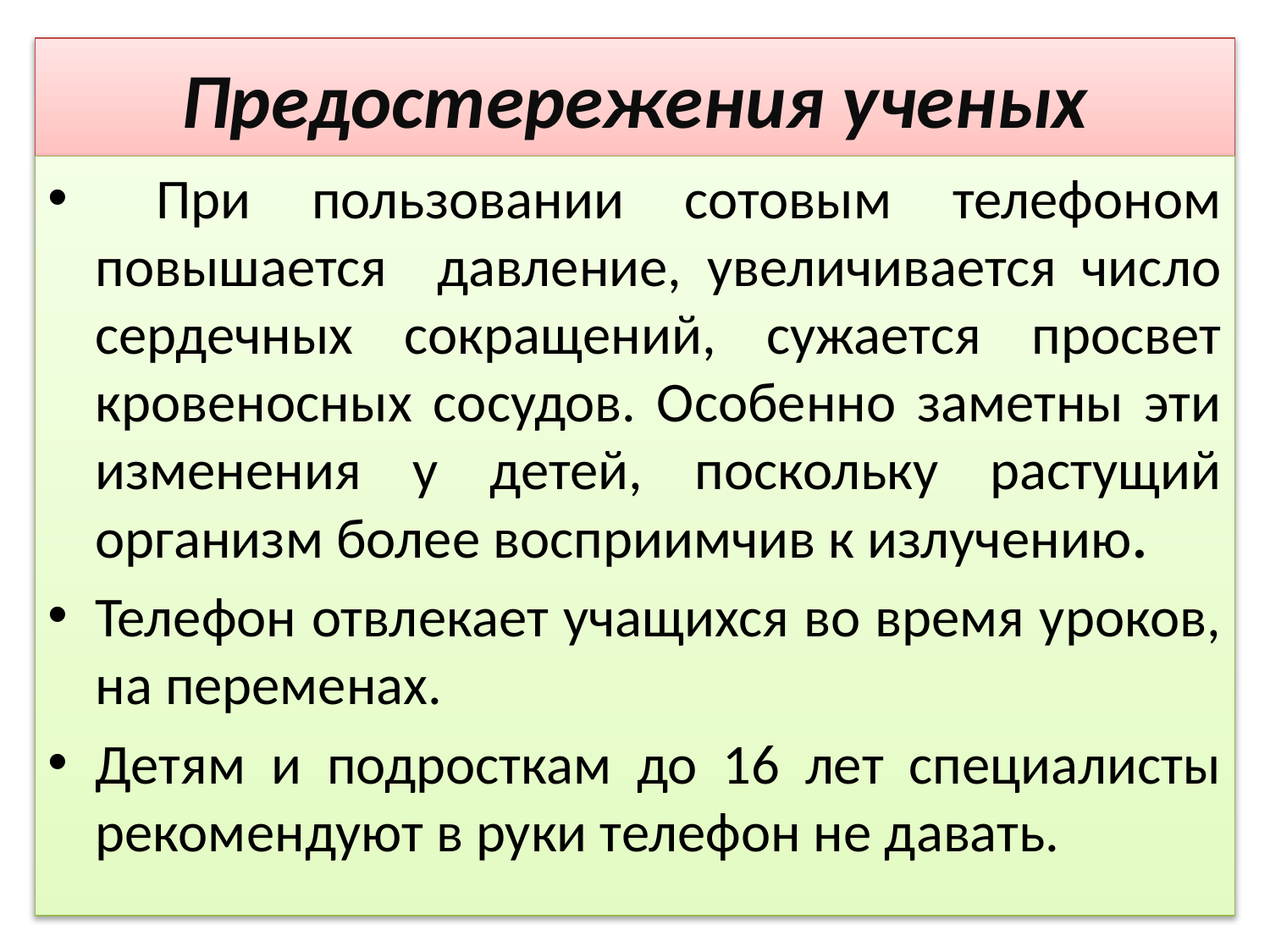

# Предостережения ученых
 При пользовании сотовым телефоном повышается  давление, увеличивается число сердечных сокращений, сужается просвет кровеносных сосудов. Особенно заметны эти изменения у детей, поскольку растущий организм более восприимчив к излучению.
Телефон отвлекает учащихся во время уроков, на переменах.
Детям и подросткам до 16 лет специалисты рекомендуют в руки телефон не давать.